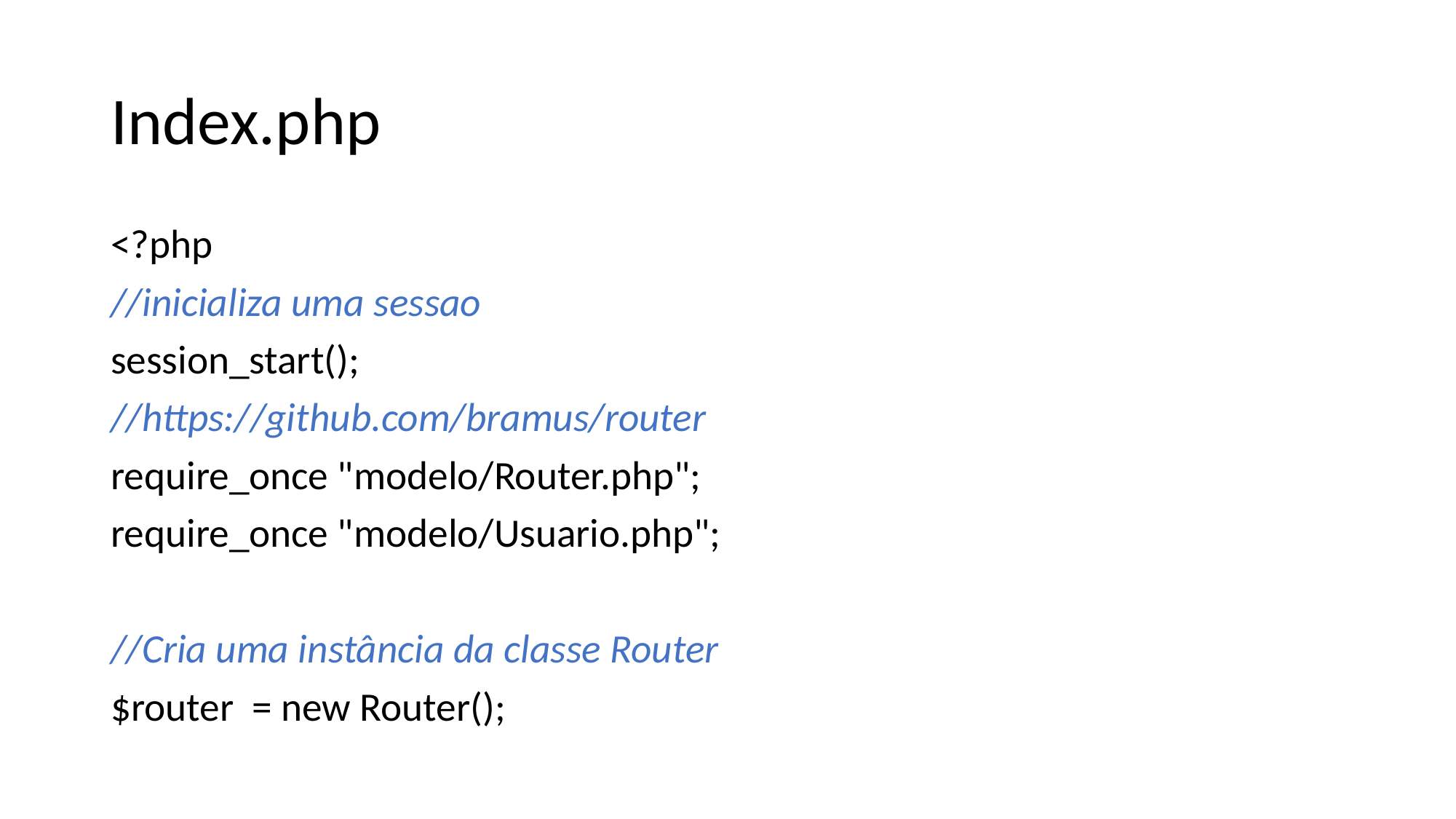

# Index.php
<?php
//inicializa uma sessao
session_start();
//https://github.com/bramus/router
require_once "modelo/Router.php";
require_once "modelo/Usuario.php";

//Cria uma instância da classe Router
$router  = new Router();